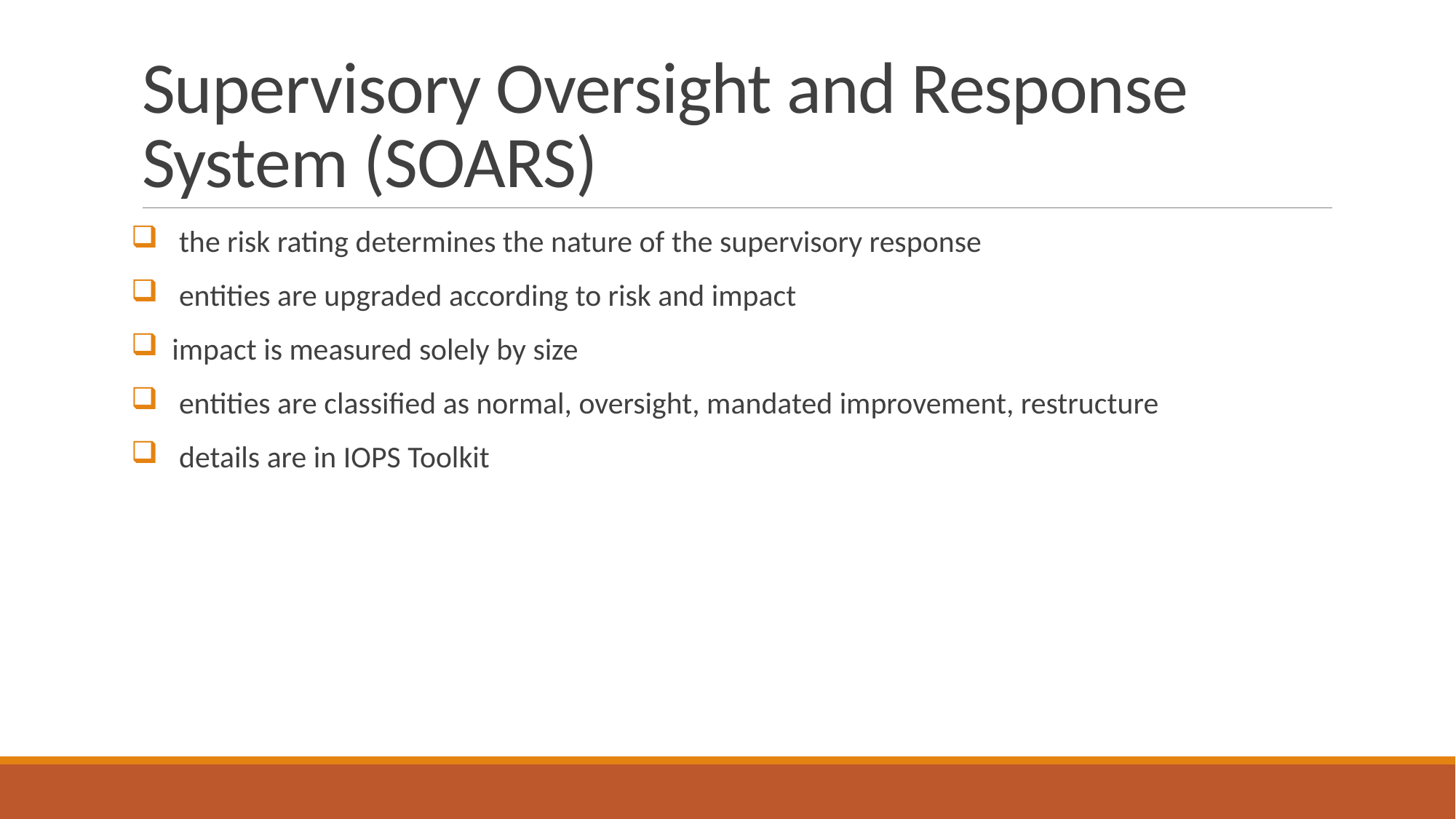

# Supervisory Oversight and Response System (SOARS)
   the risk rating determines the nature of the supervisory response
   entities are upgraded according to risk and impact
  impact is measured solely by size
   entities are classified as normal, oversight, mandated improvement, restructure
   details are in IOPS Toolkit